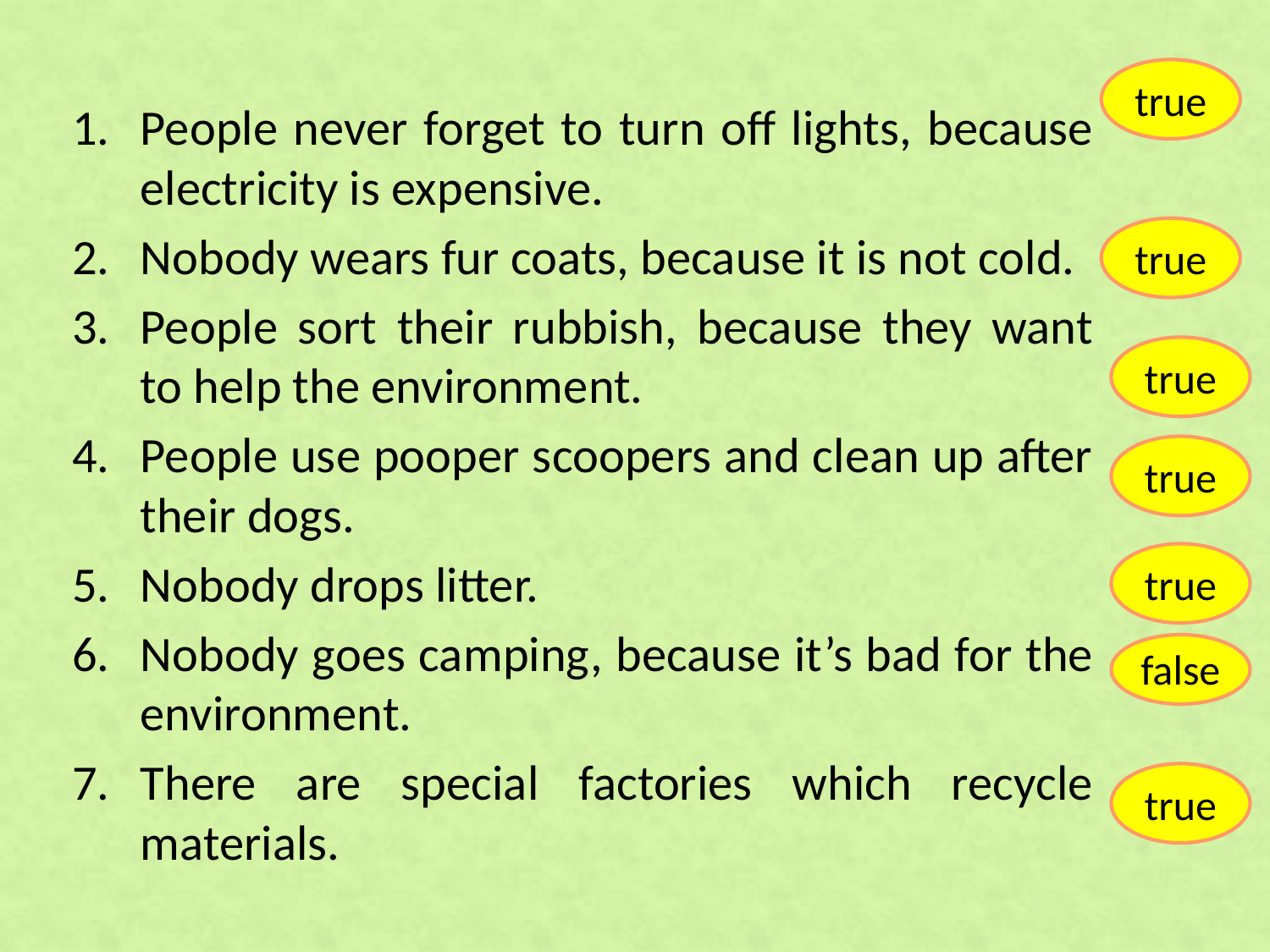

true
People never forget to turn off lights, because electricity is expensive.
Nobody wears fur coats, because it is not cold.
People sort their rubbish, because they want to help the environment.
People use pooper scoopers and clean up after their dogs.
Nobody drops litter.
Nobody goes camping, because it’s bad for the environment.
There are special factories which recycle materials.

true
true
true
true

false
true